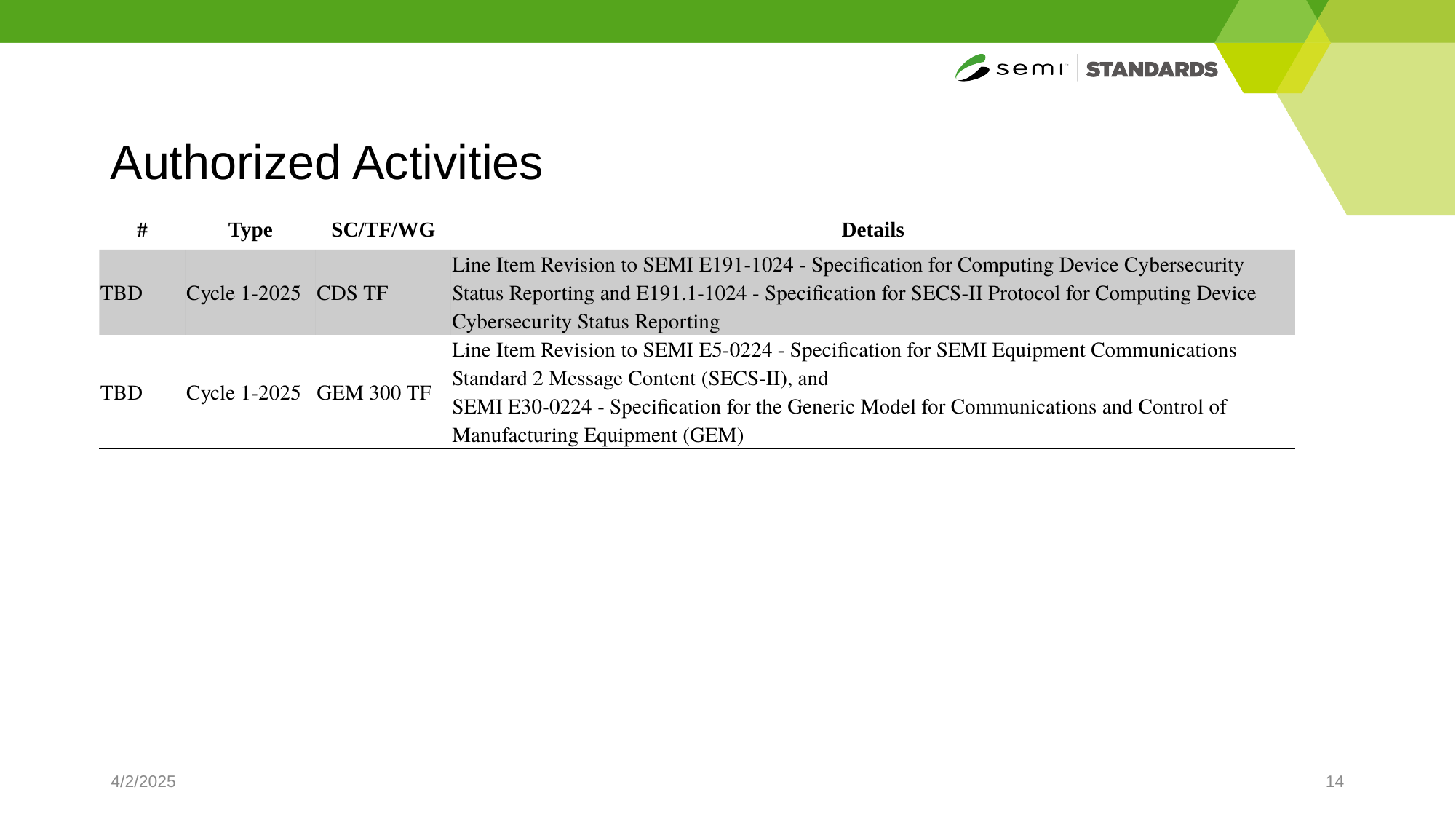

# Authorized Activities
| # | Type | SC/TF/WG | Details |
| --- | --- | --- | --- |
| TBD | Cycle 1-2025 | CDS TF | Line Item Revision to SEMI E191-1024 - Specification for Computing Device Cybersecurity Status Reporting and E191.1-1024 - Specification for SECS-II Protocol for Computing Device Cybersecurity Status Reporting |
| TBD | Cycle 1-2025 | GEM 300 TF | Line Item Revision to SEMI E5-0224 - Specification for SEMI Equipment Communications Standard 2 Message Content (SECS-II), and SEMI E30-0224 - Specification for the Generic Model for Communications and Control of Manufacturing Equipment (GEM) |
4/2/2025
14